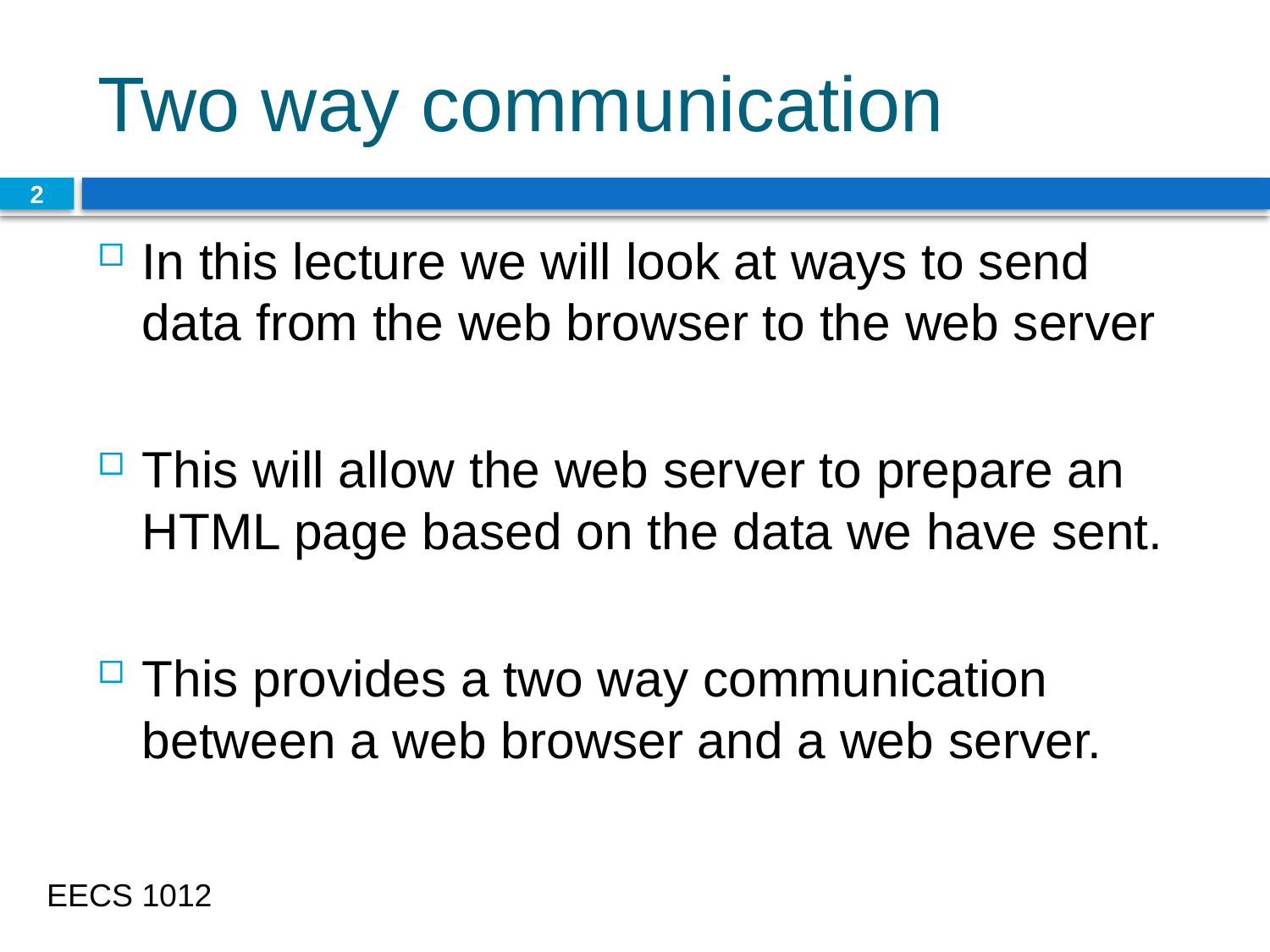

# Two way communication
2
In this lecture we will look at ways to send data from the web browser to the web server

This will allow the web server to prepare an HTML page based on the data we have sent.

This provides a two way communication between a web browser and a web server.
CS380
EECS 1012